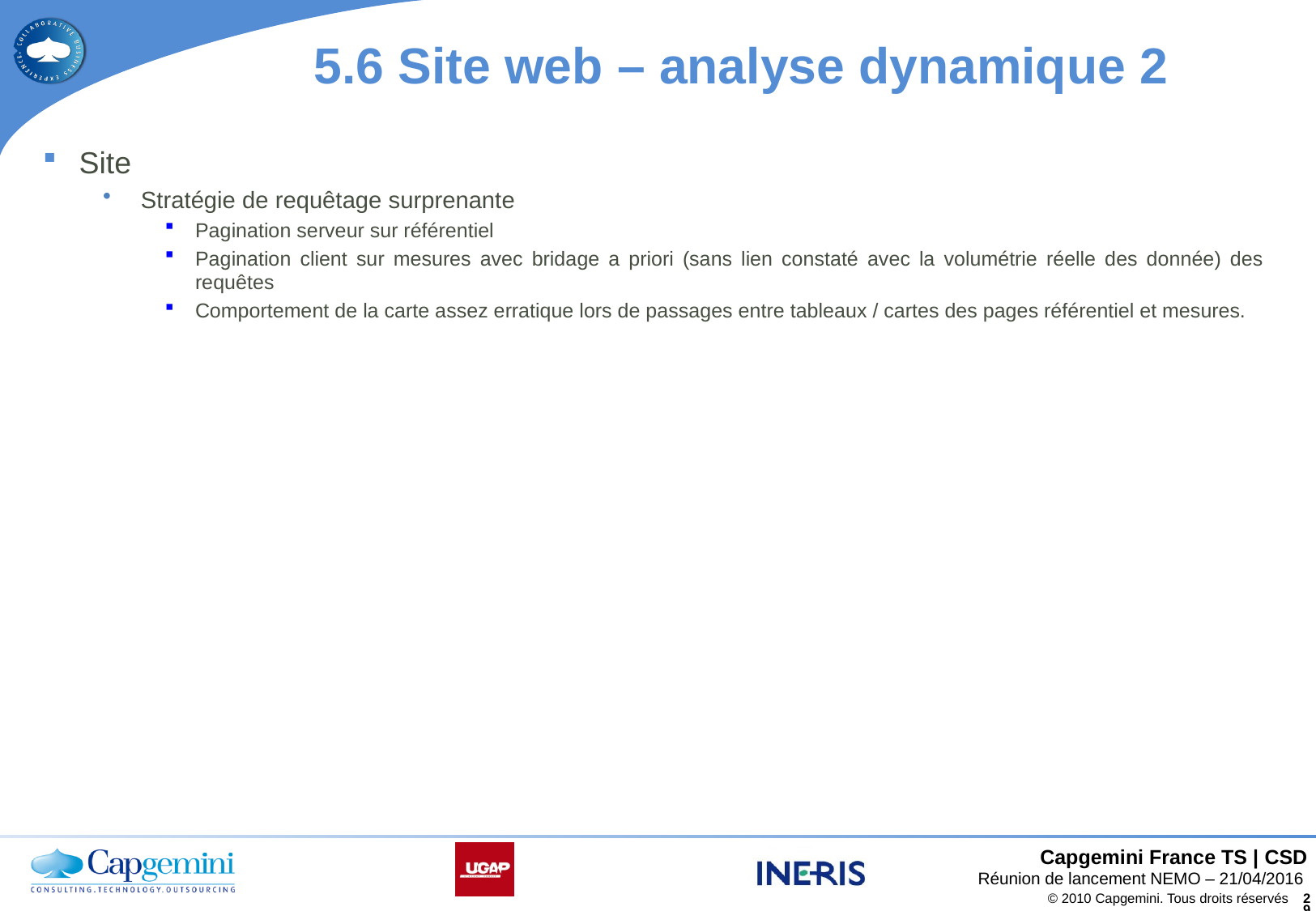

# 5.6 Site web – analyse dynamique 2
Site
Stratégie de requêtage surprenante
Pagination serveur sur référentiel
Pagination client sur mesures avec bridage a priori (sans lien constaté avec la volumétrie réelle des donnée) des requêtes
Comportement de la carte assez erratique lors de passages entre tableaux / cartes des pages référentiel et mesures.

Réunion de lancement NEMO – 21/04/2016
© 2010 Capgemini. Tous droits réservés
29